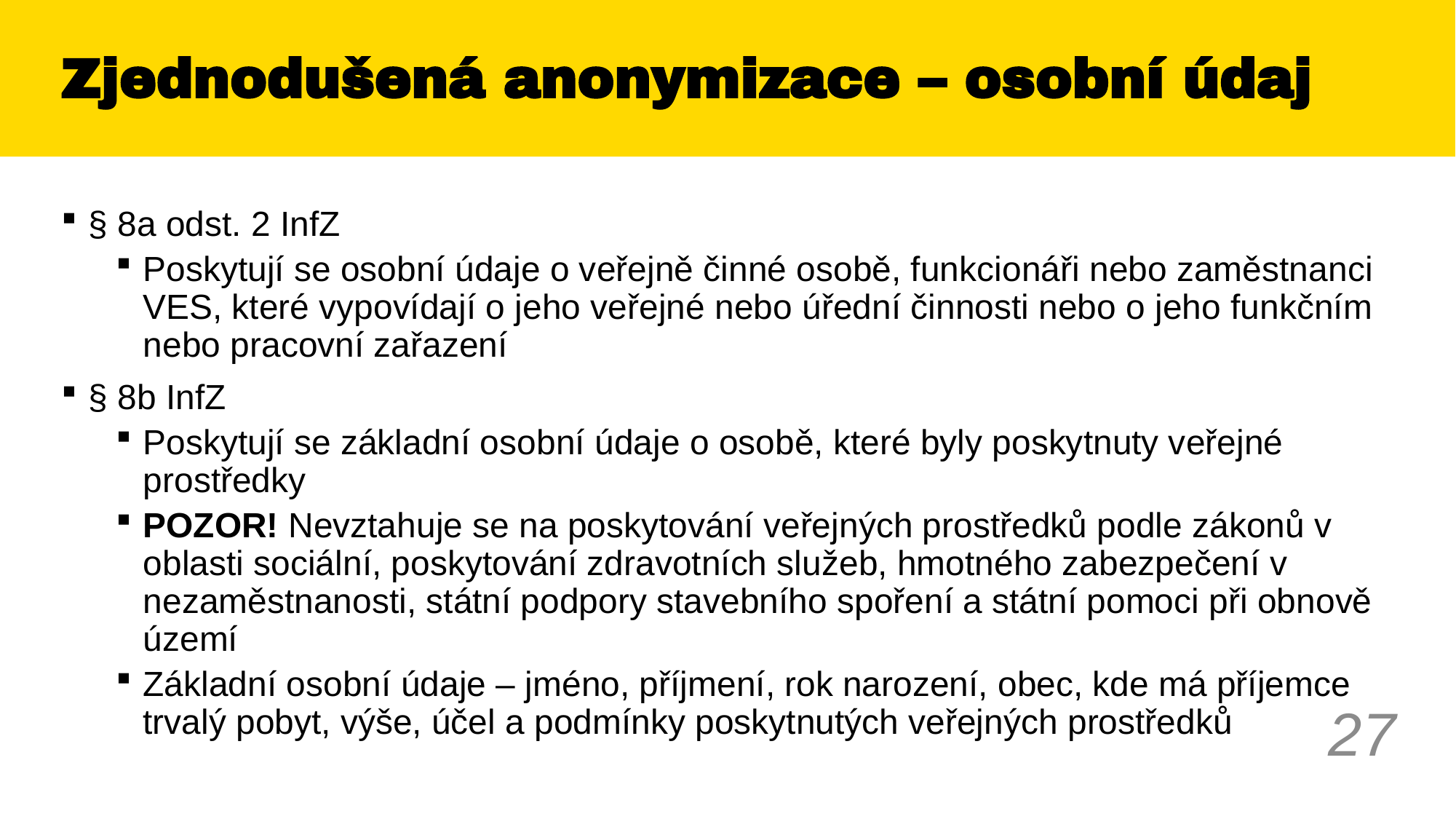

# Zjednodušená anonymizace – osobní údaj
§ 8a odst. 2 InfZ
Poskytují se osobní údaje o veřejně činné osobě, funkcionáři nebo zaměstnanci VES, které vypovídají o jeho veřejné nebo úřední činnosti nebo o jeho funkčním nebo pracovní zařazení
§ 8b InfZ
Poskytují se základní osobní údaje o osobě, které byly poskytnuty veřejné prostředky
POZOR! Nevztahuje se na poskytování veřejných prostředků podle zákonů v oblasti sociální, poskytování zdravotních služeb, hmotného zabezpečení v nezaměstnanosti, státní podpory stavebního spoření a státní pomoci při obnově území
Základní osobní údaje – jméno, příjmení, rok narození, obec, kde má příjemce trvalý pobyt, výše, účel a podmínky poskytnutých veřejných prostředků
27